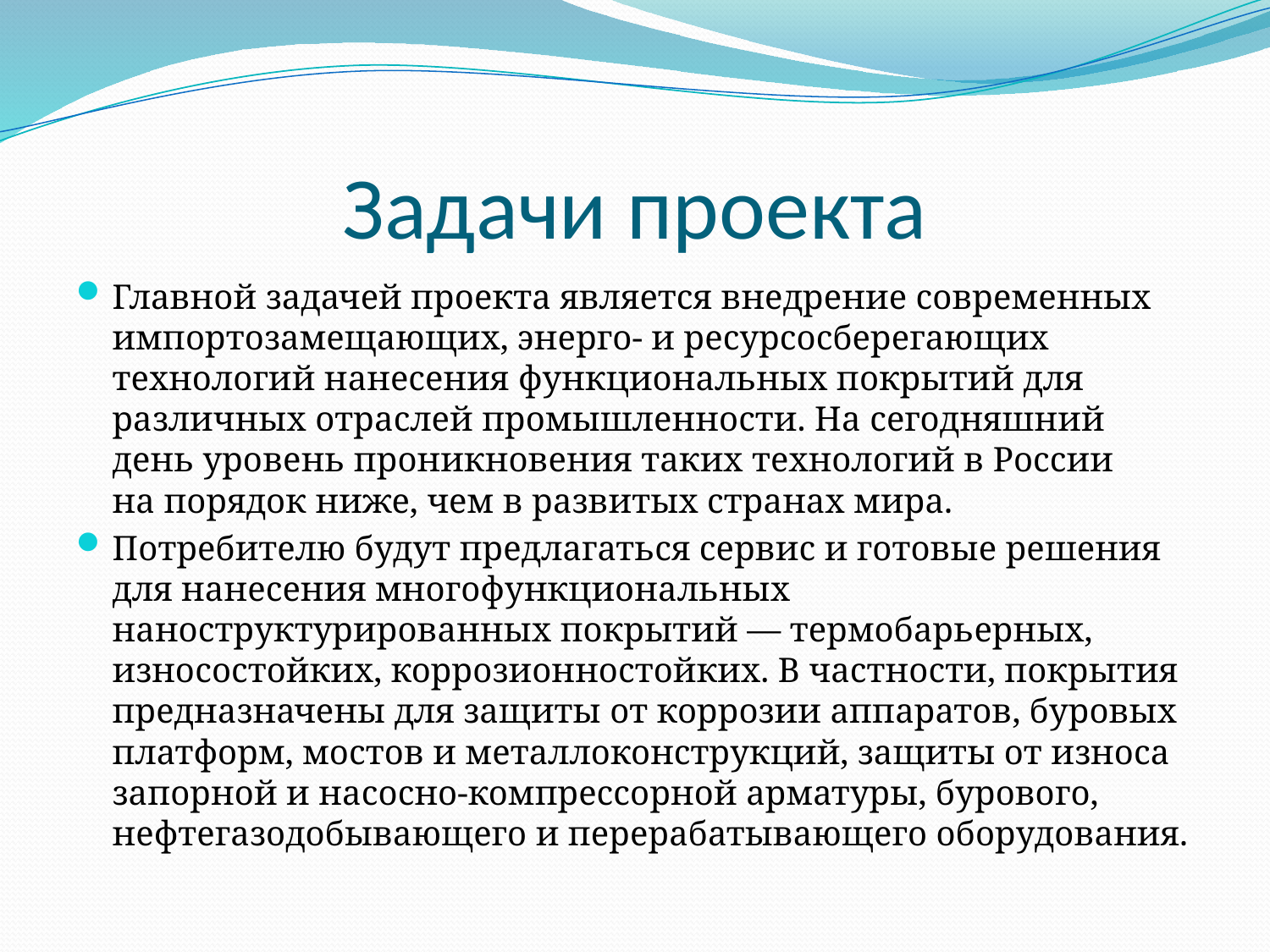

# Задачи проекта
Главной задачей проекта является внедрение современных импортозамещающих, энерго- и ресурсосберегающих технологий нанесения функциональных покрытий для различных отраслей промышленности. На сегодняшний день уровень проникновения таких технологий в России на порядок ниже, чем в развитых странах мира.
Потребителю будут предлагаться сервис и готовые решения для нанесения многофункциональных наноструктурированных покрытий — термобарьерных, износостойких, коррозионностойких. В частности, покрытия предназначены для защиты от коррозии аппаратов, буровых платформ, мостов и металлоконструкций, защиты от износа запорной и насосно-компрессорной арматуры, бурового, нефтегазодобывающего и перерабатывающего оборудования.